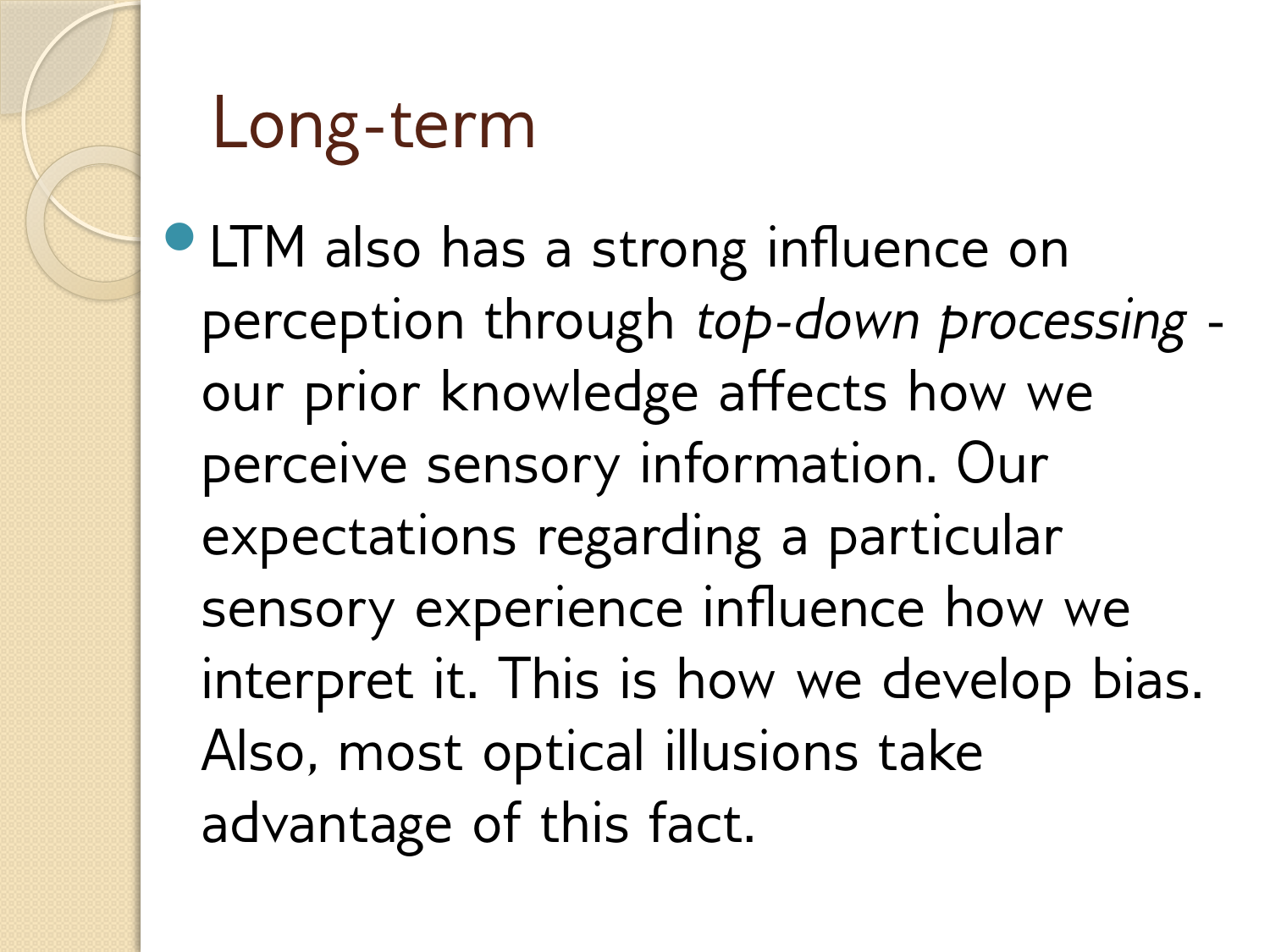

# Long-term
LTM also has a strong influence on perception through top-down processing - our prior knowledge affects how we perceive sensory information. Our expectations regarding a particular sensory experience influence how we interpret it. This is how we develop bias. Also, most optical illusions take advantage of this fact.